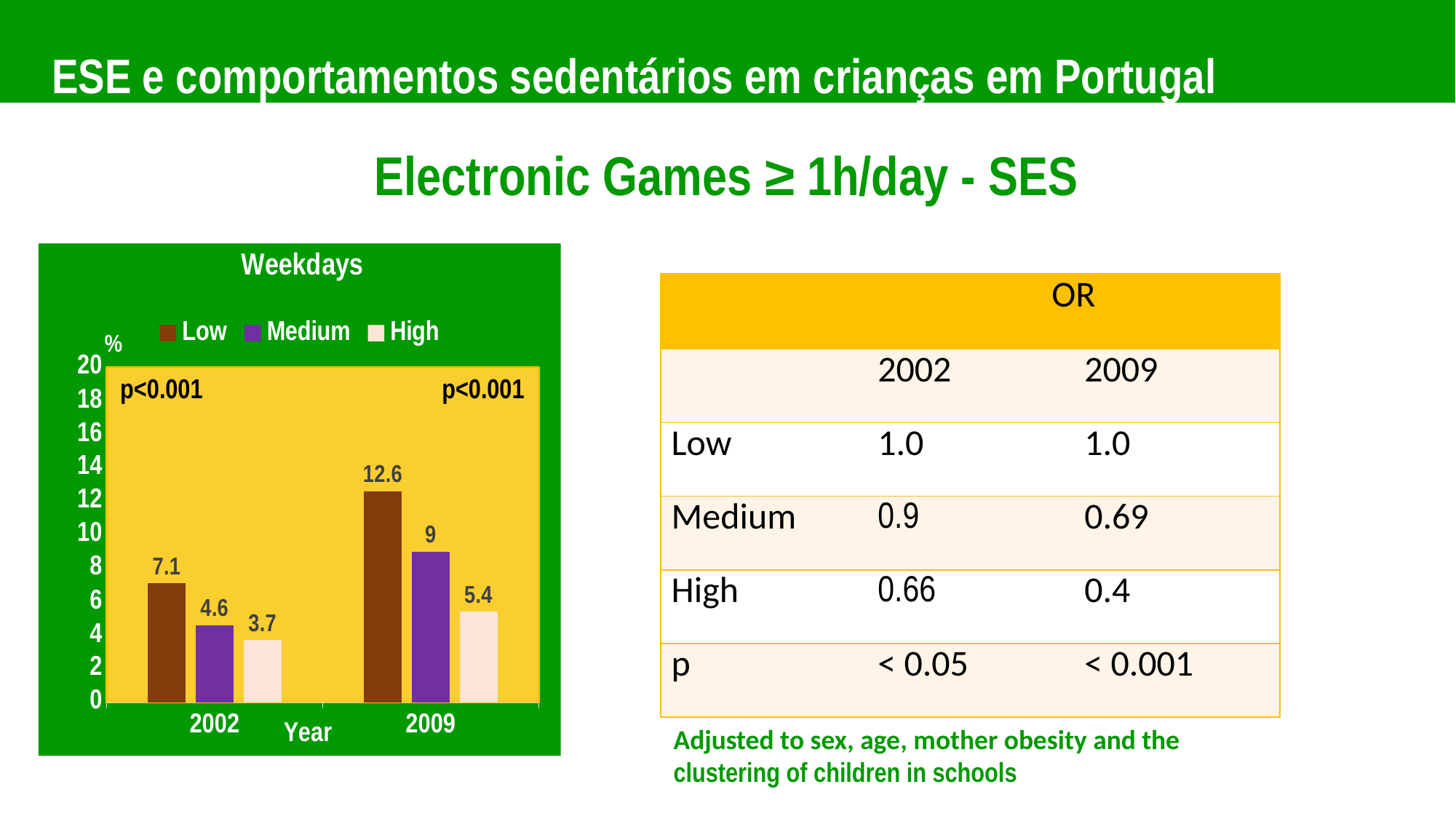

ESE e comportamentos sedentários em crianças em Portugal
Electronic Games ≥ 1h/day - SES

### Chart: Weekdays

| Category | Low | Medium | High |
|---|---|---|---|
| 2002 | 7.1 | 4.6 | 3.7 |
| 2009 | 12.6 | 9.0 | 5.4 |
|  | OR |  |
| --- | --- | --- |
|  | 2002 | 2009 |
| Low | 1.0 | 1.0 |
| Medium | 0.9 | 0.69 |
| High | 0.66 | 0.4 |
| p | < 0.05 | < 0.001 |
p<0.001
p<0.001
Adjusted to sex, age, mother obesity and the  clustering of children in schools